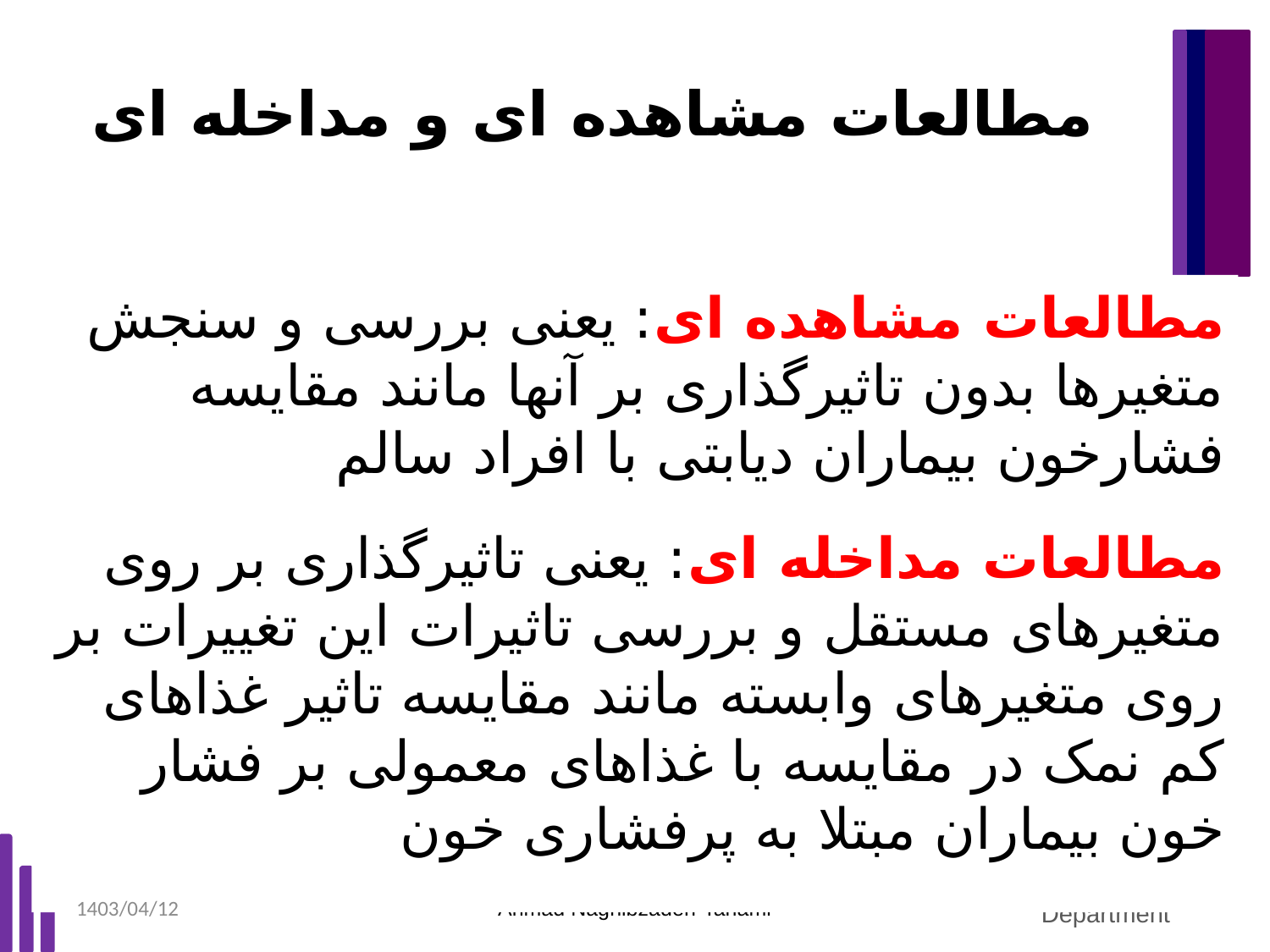

# مطالعات مشاهده ای و مداخله ای
مطالعات مشاهده ای: یعنی بررسی و سنجش متغیرها بدون تاثیرگذاری بر آنها مانند مقایسه فشارخون بیماران دیابتی با افراد سالم

مطالعات مداخله ای: یعنی تاثیرگذاری بر روی متغیرهای مستقل و بررسی تاثیرات این تغییرات بر روی متغیرهای وابسته مانند مقایسه تاثیر غذاهای کم نمک در مقایسه با غذاهای معمولی بر فشار خون بیماران مبتلا به پرفشاری خون

1403/04/12
Ahmad Naghibzadeh-Tahami